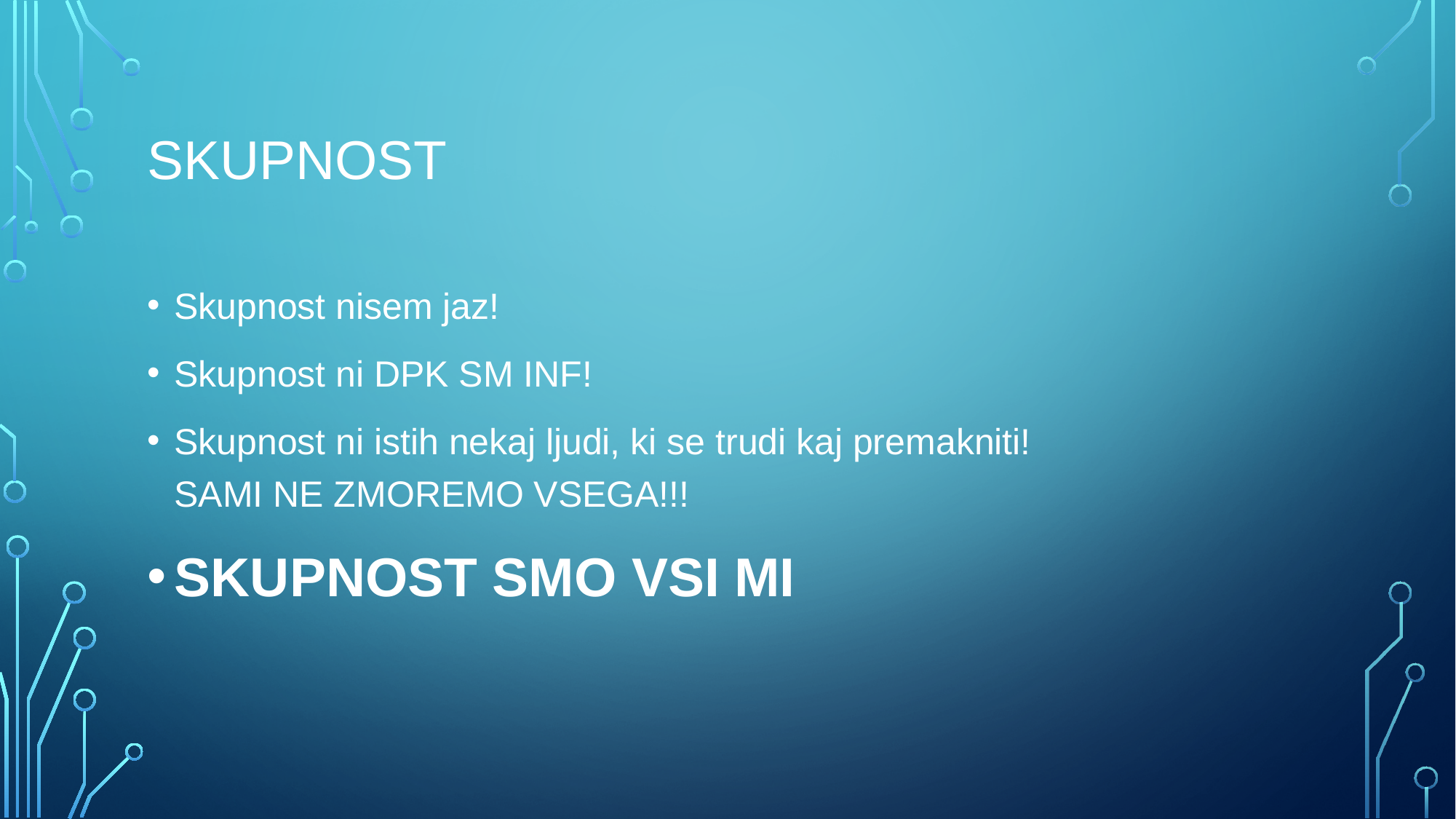

# Skupnost
Skupnost nisem jaz!
Skupnost ni DPK SM INF!
Skupnost ni istih nekaj ljudi, ki se trudi kaj premakniti!
SAMI NE ZMOREMO VSEGA!!!
SKUPNOST SMO VSI MI